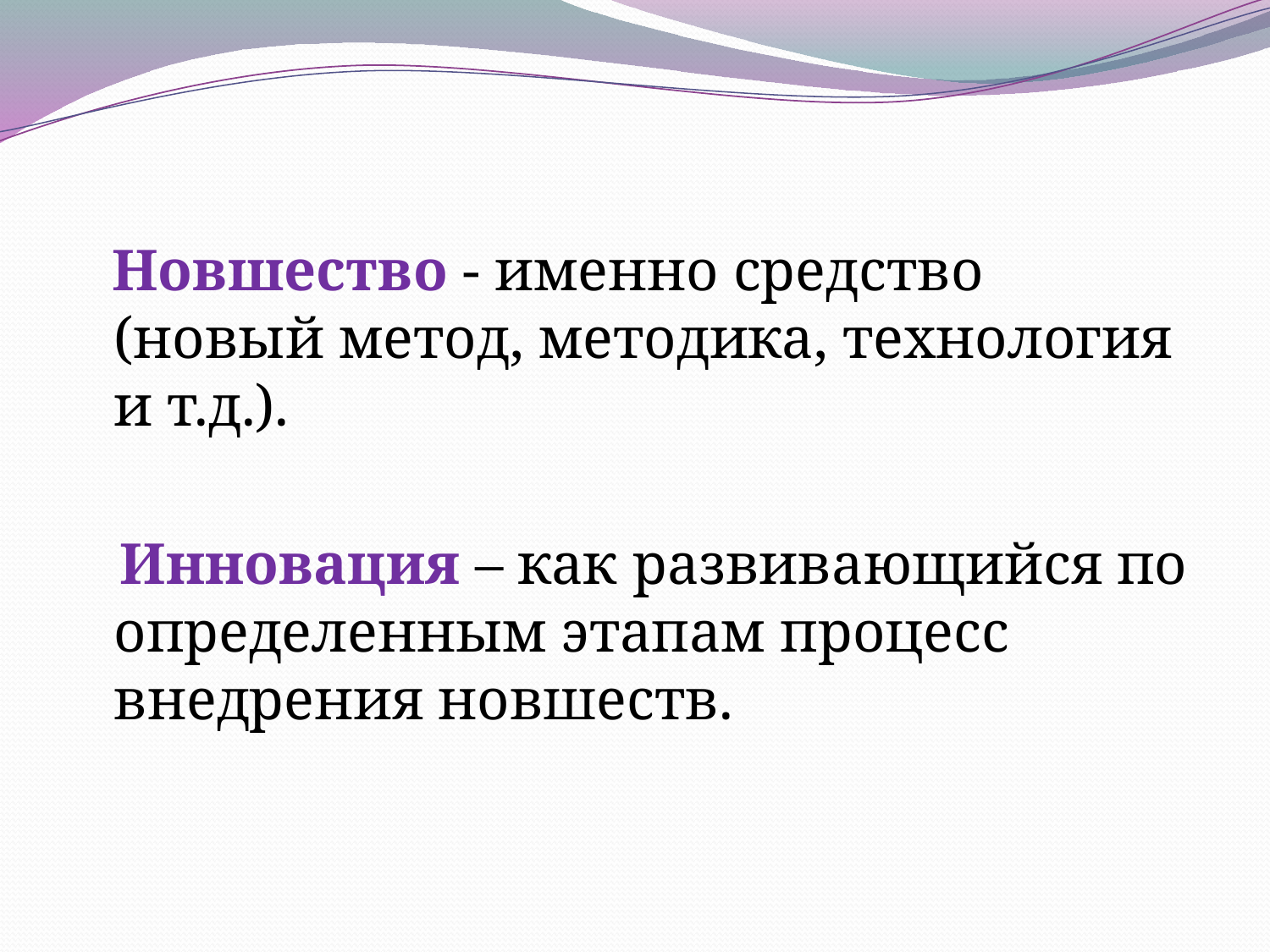

Новшество - именно средство (новый метод, методика, технология и т.д.).

   Инновация – как развивающийся по определенным этапам процесс внедрения новшеств.